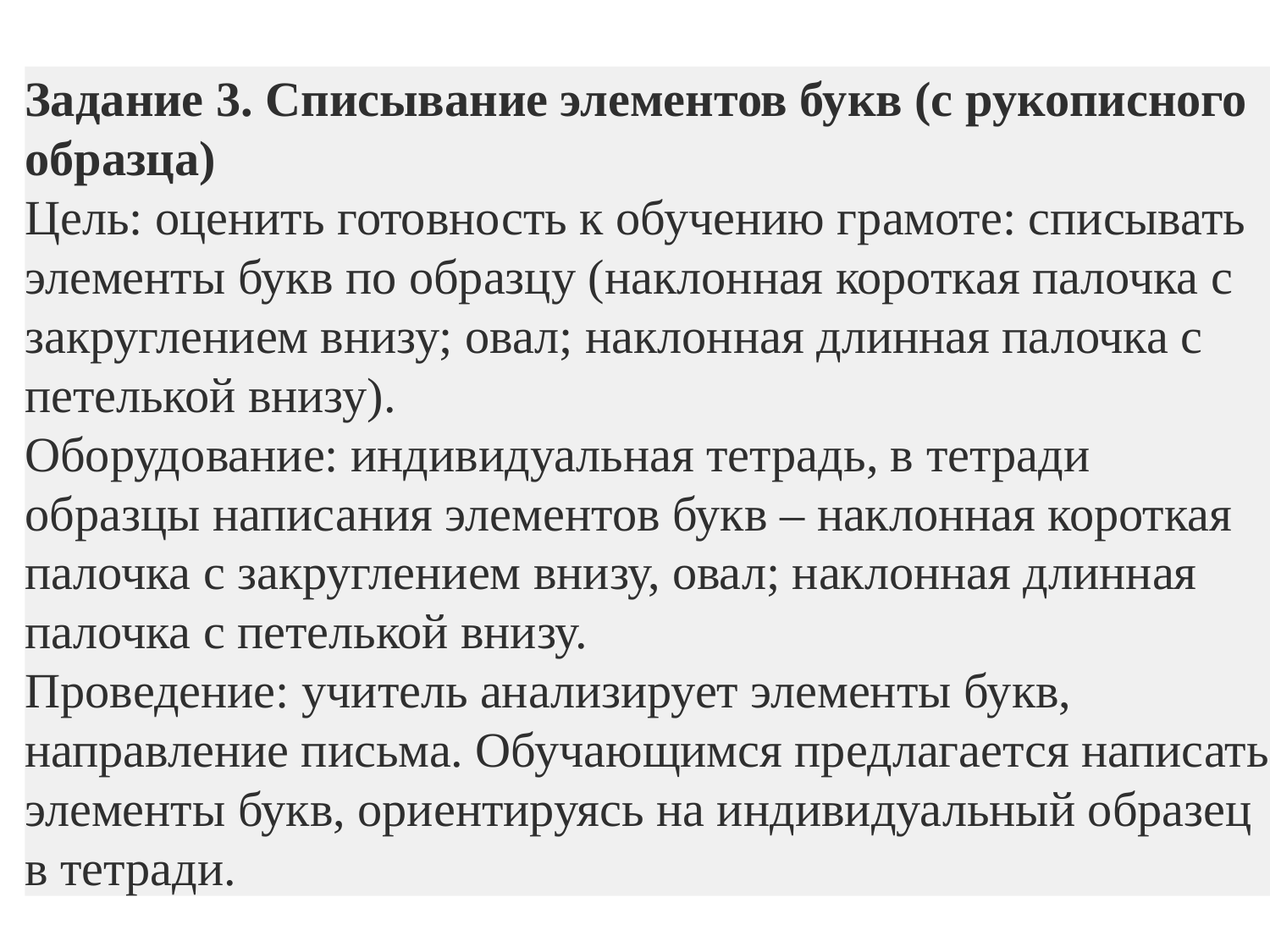

Задание 3. Списывание элементов букв (с рукописного образца)
Цель: оценить готовность к обучению грамоте: списывать элементы букв по образцу (наклонная короткая палочка с закруглением внизу; овал; наклонная длинная палочка с петелькой внизу).
Оборудование: индивидуальная тетрадь, в тетради образцы написания элементов букв – наклонная короткая палочка с закруглением внизу, овал; наклонная длинная палочка с петелькой внизу.
Проведение: учитель анализирует элементы букв, направление письма. Обучающимся предлагается написать элементы букв, ориентируясь на индивидуальный образец в тетради.